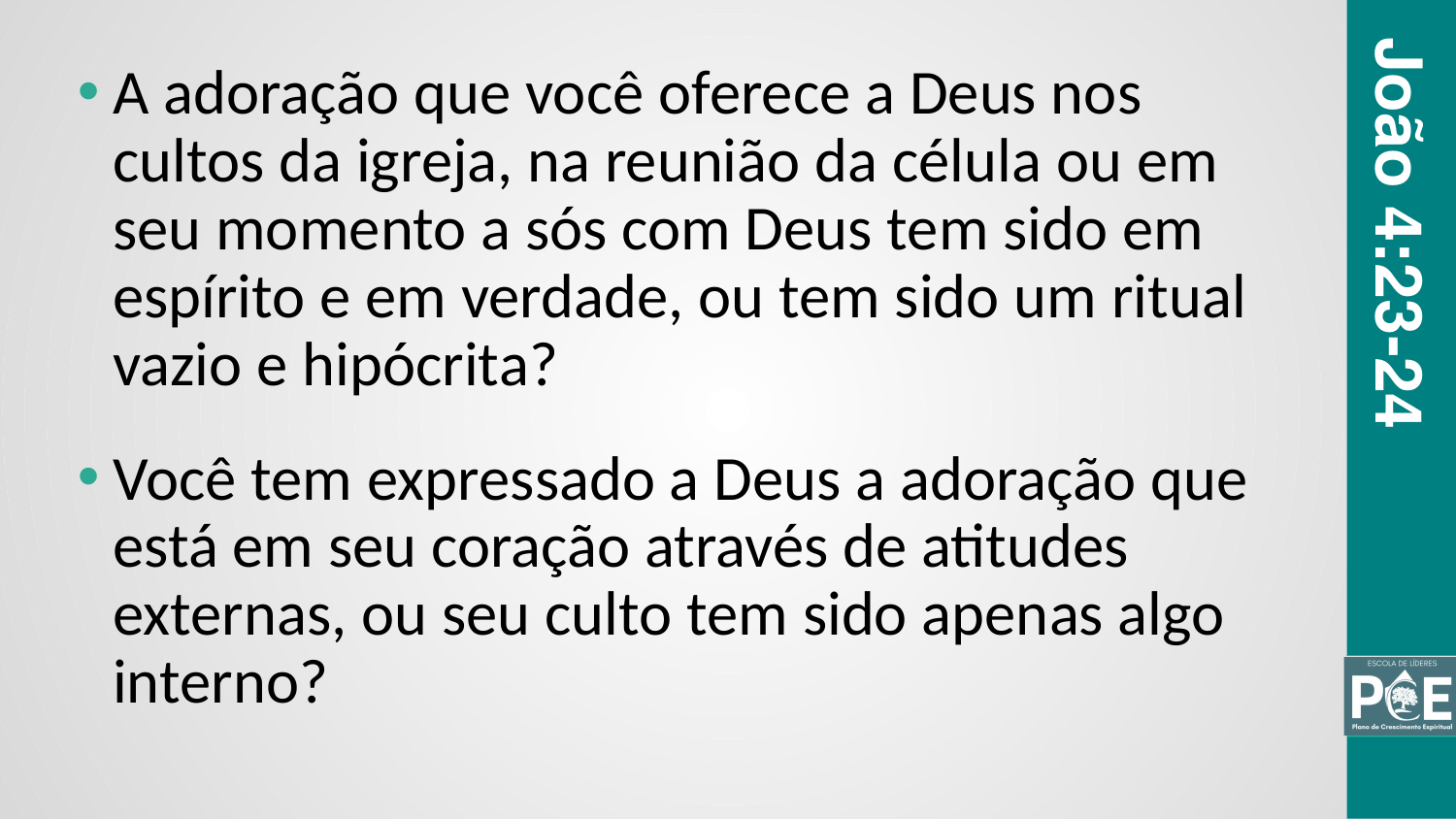

A adoração que você oferece a Deus nos cultos da igreja, na reunião da célula ou em seu momento a sós com Deus tem sido em espírito e em verdade, ou tem sido um ritual vazio e hipócrita?
Você tem expressado a Deus a adoração que está em seu coração através de atitudes externas, ou seu culto tem sido apenas algo interno?
João 4:23-24